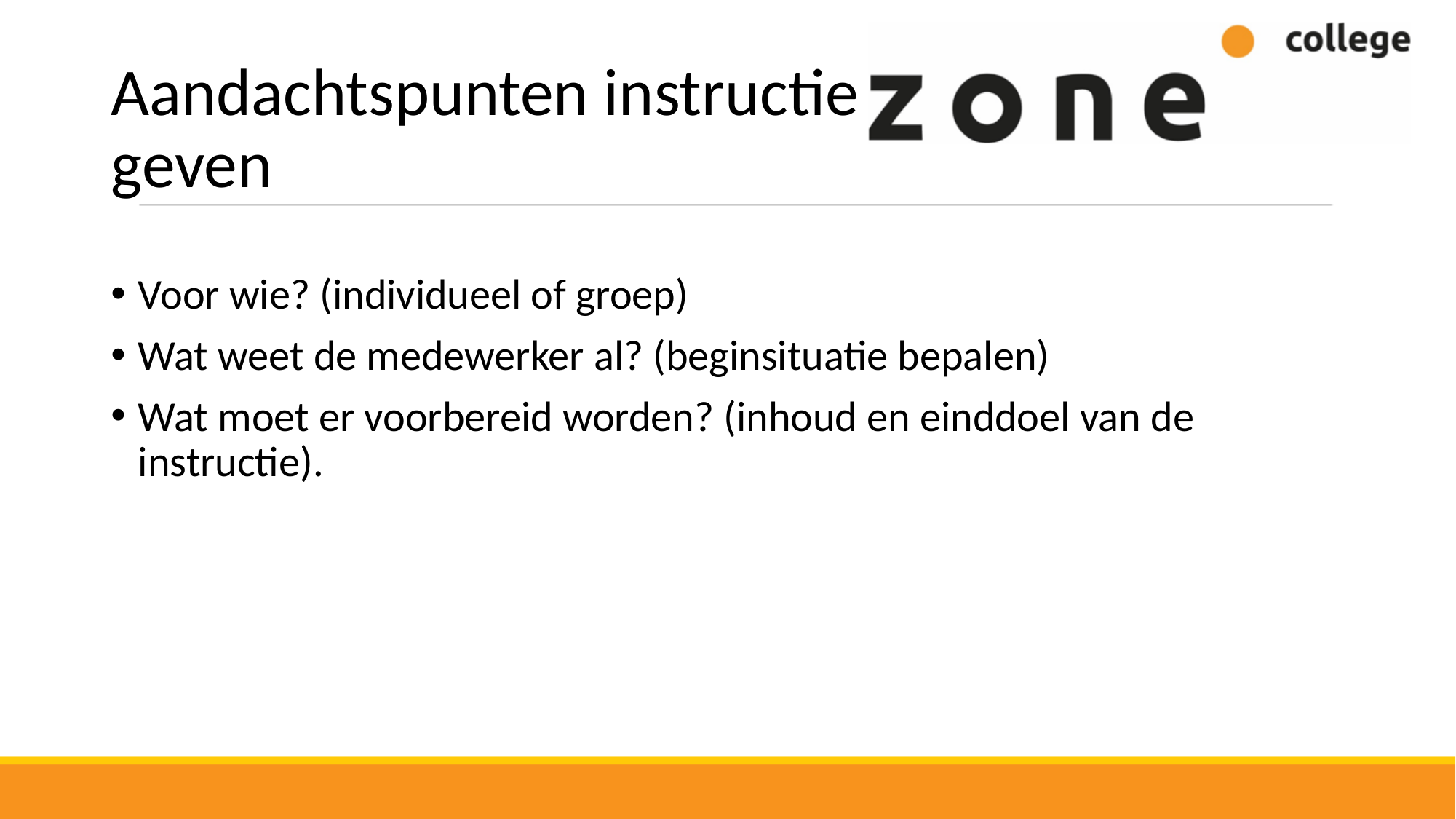

# Aandachtspunten instructie geven
Voor wie? (individueel of groep)
Wat weet de medewerker al? (beginsituatie bepalen)
Wat moet er voorbereid worden? (inhoud en einddoel van de instructie).